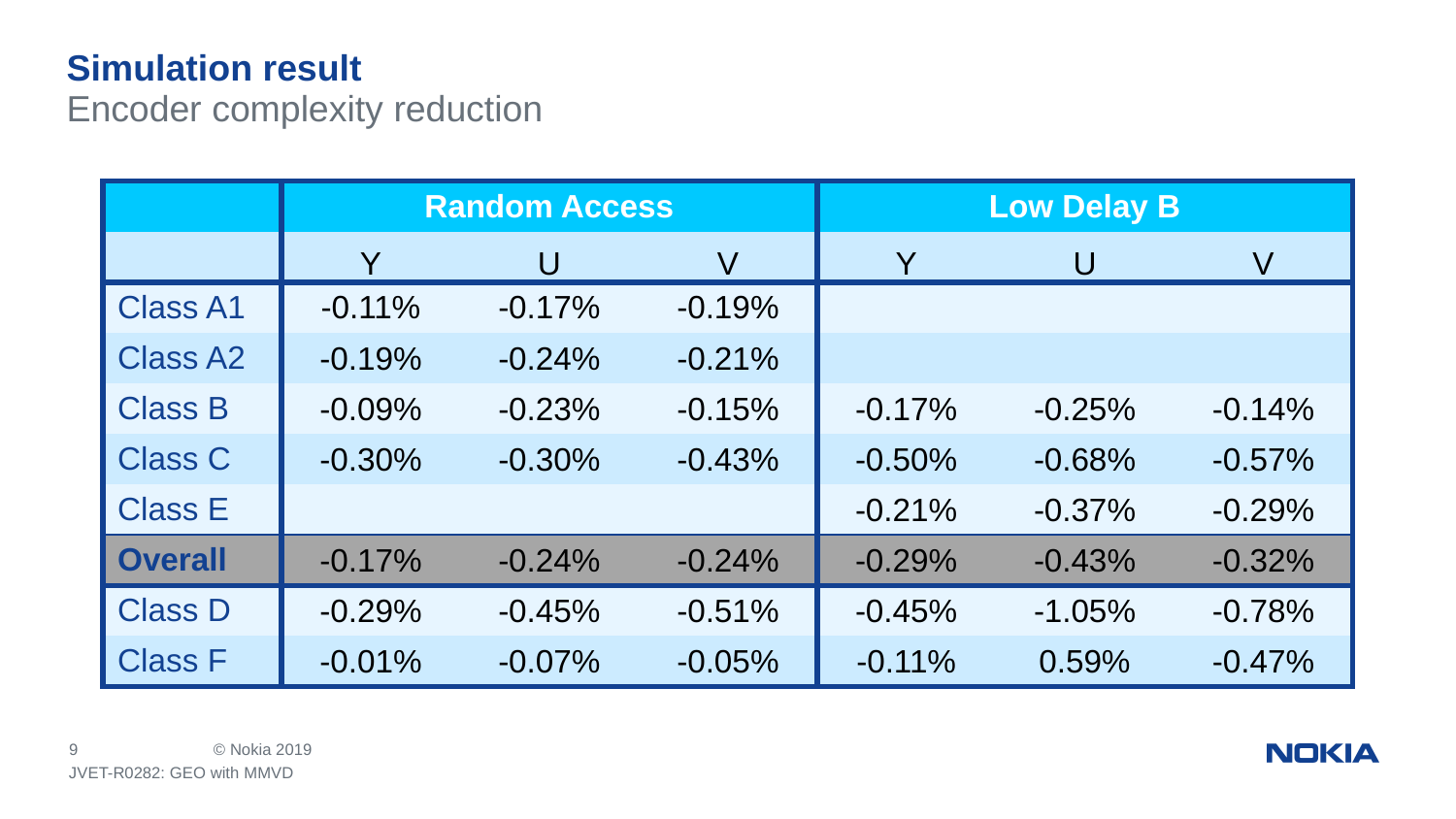

# Simulation result
Encoder complexity reduction
|  | Random Access |  |  | Low Delay B |  |  |
| --- | --- | --- | --- | --- | --- | --- |
|  | Y | U | V | Y | U | V |
| Class A1 | -0.11% | -0.17% | -0.19% |  |  |  |
| Class A2 | -0.19% | -0.24% | -0.21% |  |  |  |
| Class B | -0.09% | -0.23% | -0.15% | -0.17% | -0.25% | -0.14% |
| Class C | -0.30% | -0.30% | -0.43% | -0.50% | -0.68% | -0.57% |
| Class E |  |  |  | -0.21% | -0.37% | -0.29% |
| Overall | -0.17% | -0.24% | -0.24% | -0.29% | -0.43% | -0.32% |
| Class D | -0.29% | -0.45% | -0.51% | -0.45% | -1.05% | -0.78% |
| Class F | -0.01% | -0.07% | -0.05% | -0.11% | 0.59% | -0.47% |
JVET-R0282: GEO with MMVD